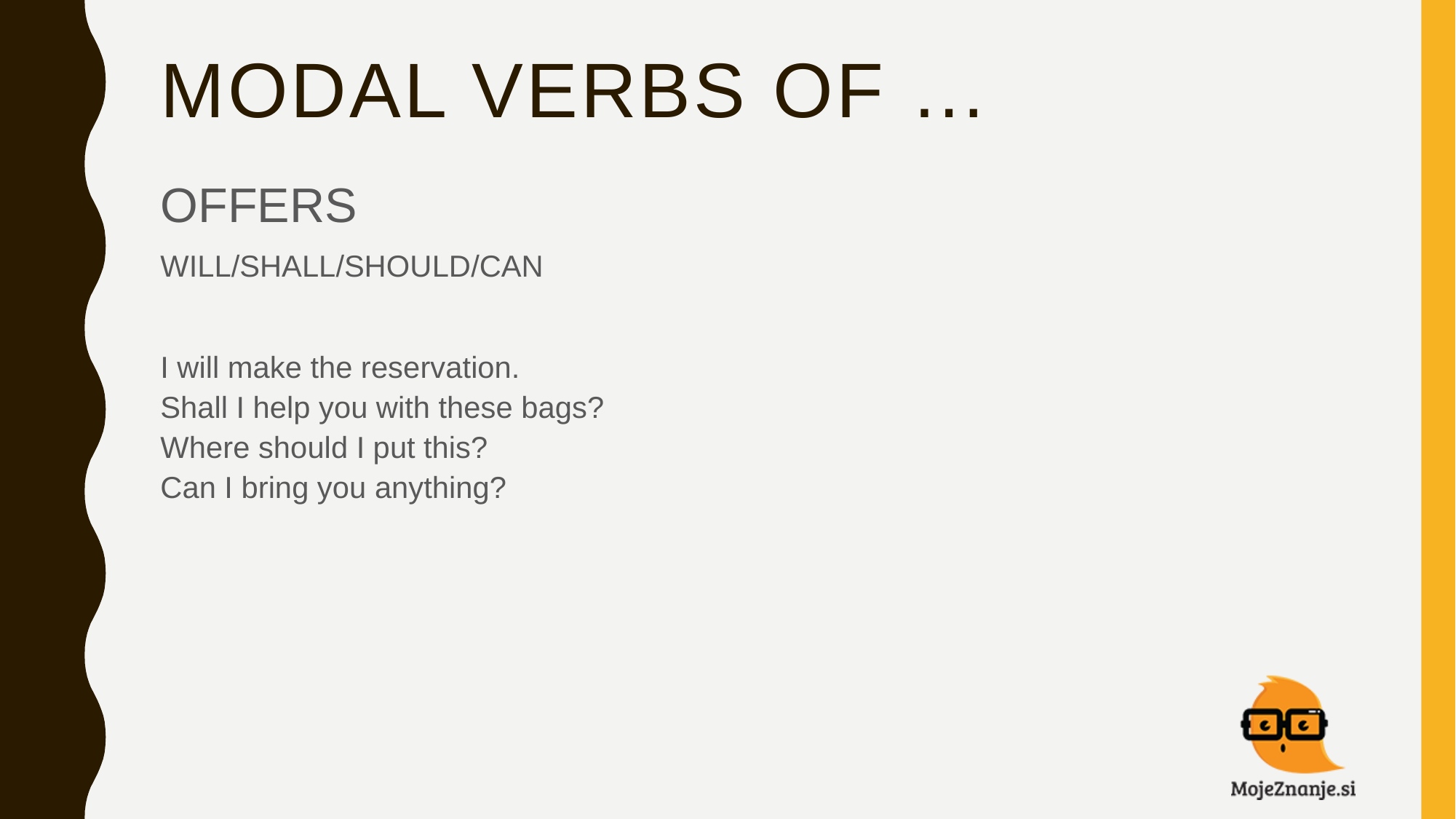

# MODAL VERBS OF …
OFFERS
WILL/SHALL/SHOULD/CAN

I will make the reservation.
Shall I help you with these bags?
Where should I put this?
Can I bring you anything?